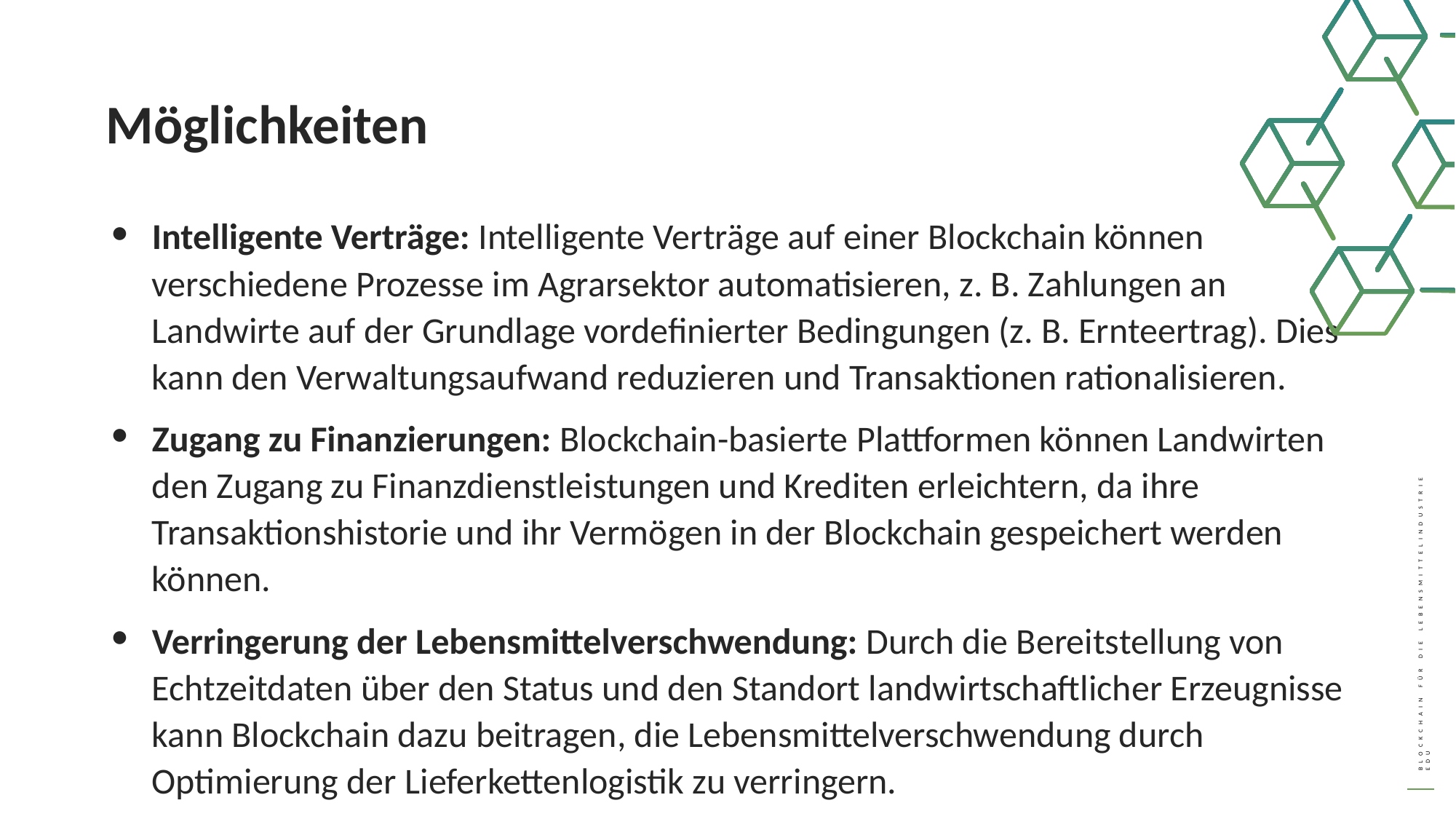

Möglichkeiten
Intelligente Verträge: Intelligente Verträge auf einer Blockchain können verschiedene Prozesse im Agrarsektor automatisieren, z. B. Zahlungen an Landwirte auf der Grundlage vordefinierter Bedingungen (z. B. Ernteertrag). Dies kann den Verwaltungsaufwand reduzieren und Transaktionen rationalisieren.
Zugang zu Finanzierungen: Blockchain-basierte Plattformen können Landwirten den Zugang zu Finanzdienstleistungen und Krediten erleichtern, da ihre Transaktionshistorie und ihr Vermögen in der Blockchain gespeichert werden können.
Verringerung der Lebensmittelverschwendung: Durch die Bereitstellung von Echtzeitdaten über den Status und den Standort landwirtschaftlicher Erzeugnisse kann Blockchain dazu beitragen, die Lebensmittelverschwendung durch Optimierung der Lieferkettenlogistik zu verringern.